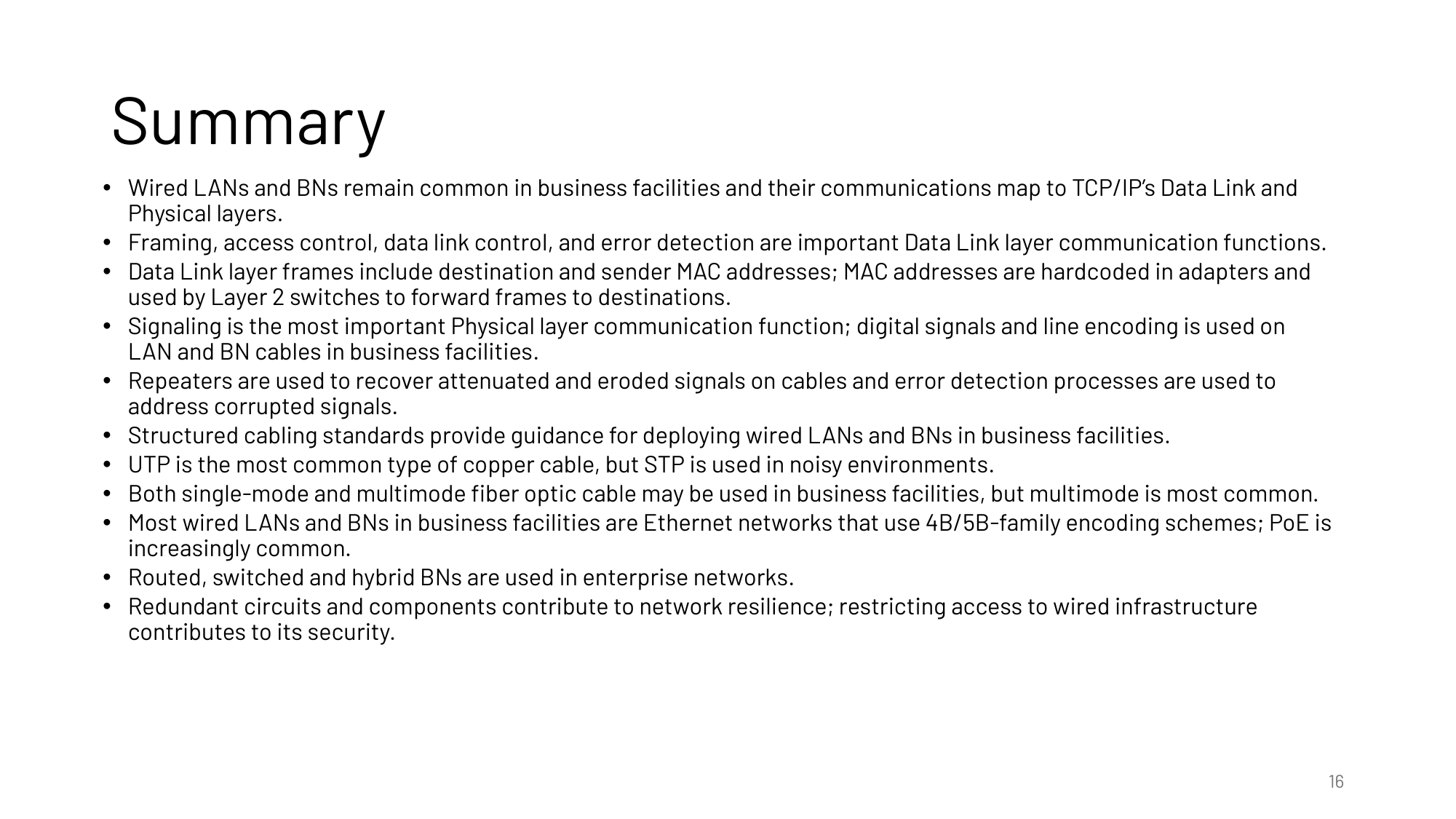

# Summary
Wired LANs and BNs remain common in business facilities and their communications map to TCP/IP’s Data Link and Physical layers.
Framing, access control, data link control, and error detection are important Data Link layer communication functions.
Data Link layer frames include destination and sender MAC addresses; MAC addresses are hardcoded in adapters and used by Layer 2 switches to forward frames to destinations.
Signaling is the most important Physical layer communication function; digital signals and line encoding is used on LAN and BN cables in business facilities.
Repeaters are used to recover attenuated and eroded signals on cables and error detection processes are used to address corrupted signals.
Structured cabling standards provide guidance for deploying wired LANs and BNs in business facilities.
UTP is the most common type of copper cable, but STP is used in noisy environments.
Both single-mode and multimode fiber optic cable may be used in business facilities, but multimode is most common.
Most wired LANs and BNs in business facilities are Ethernet networks that use 4B/5B-family encoding schemes; PoE is increasingly common.
Routed, switched and hybrid BNs are used in enterprise networks.
Redundant circuits and components contribute to network resilience; restricting access to wired infrastructure contributes to its security.

16